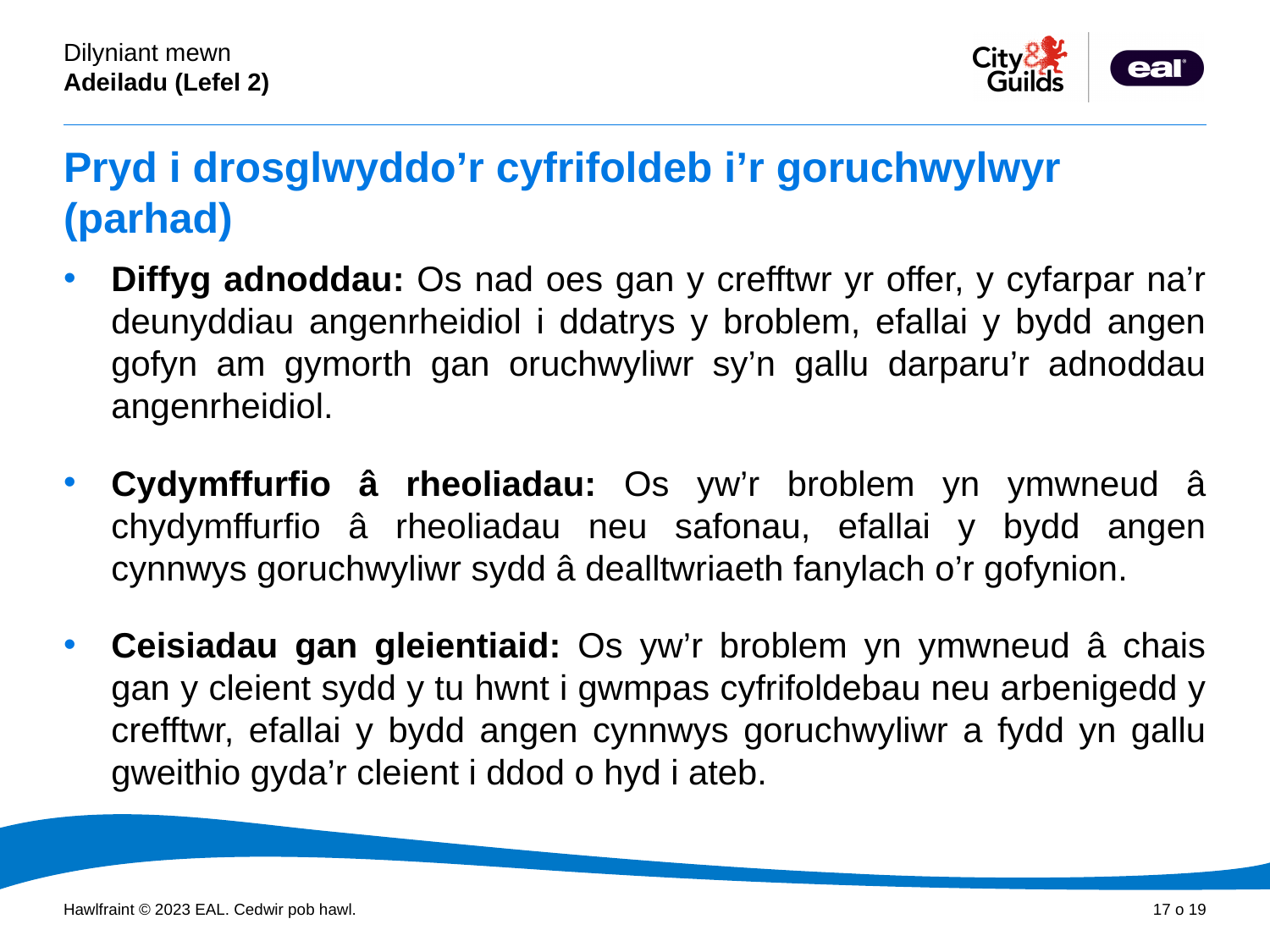

# Pryd i drosglwyddo’r cyfrifoldeb i’r goruchwylwyr (parhad)
Diffyg adnoddau: Os nad oes gan y crefftwr yr offer, y cyfarpar na’r deunyddiau angenrheidiol i ddatrys y broblem, efallai y bydd angen gofyn am gymorth gan oruchwyliwr sy’n gallu darparu’r adnoddau angenrheidiol.
Cydymffurfio â rheoliadau: Os yw’r broblem yn ymwneud â chydymffurfio â rheoliadau neu safonau, efallai y bydd angen cynnwys goruchwyliwr sydd â dealltwriaeth fanylach o’r gofynion.
Ceisiadau gan gleientiaid: Os yw’r broblem yn ymwneud â chais gan y cleient sydd y tu hwnt i gwmpas cyfrifoldebau neu arbenigedd y crefftwr, efallai y bydd angen cynnwys goruchwyliwr a fydd yn gallu gweithio gyda’r cleient i ddod o hyd i ateb.